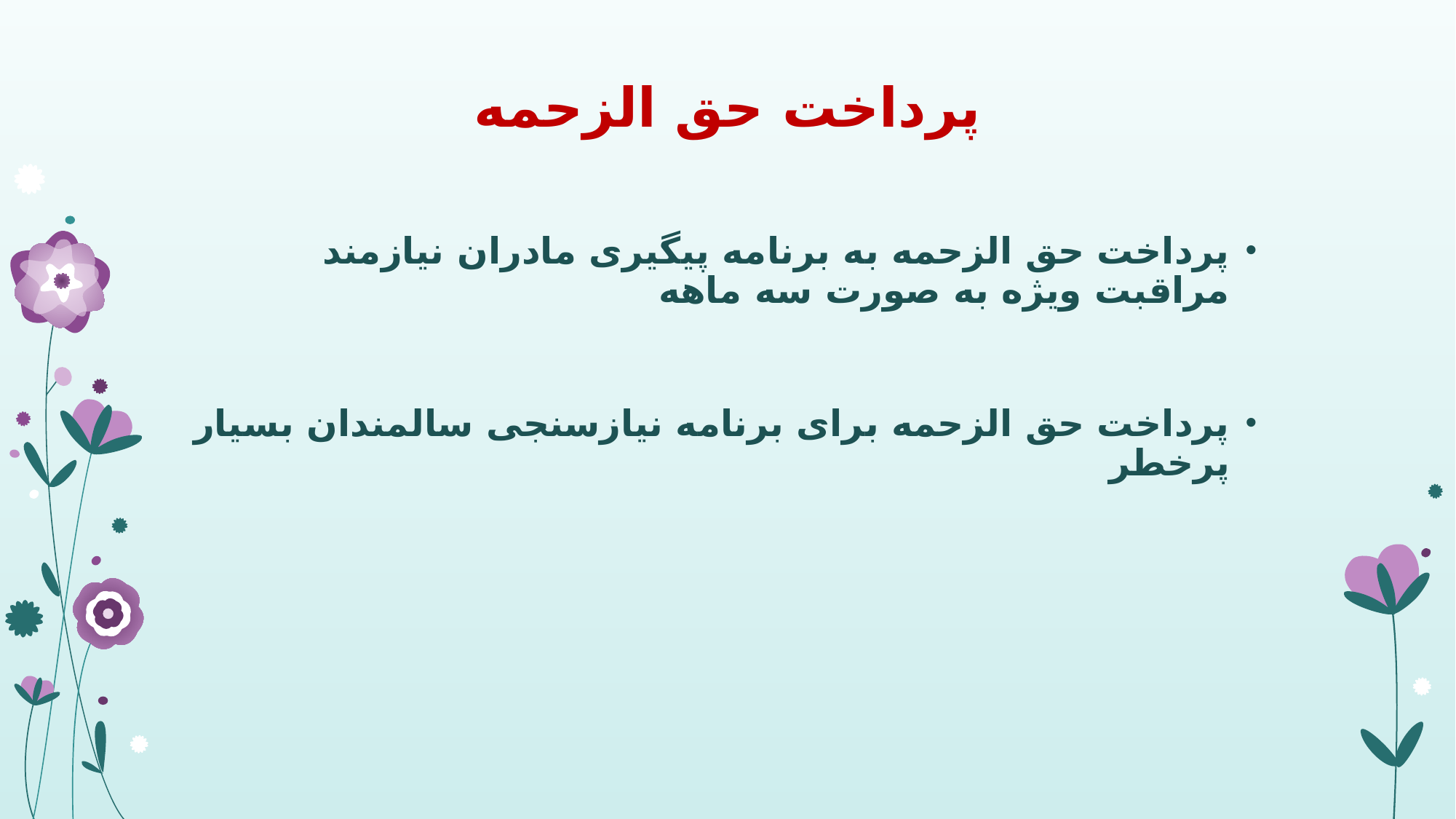

# پرداخت حق الزحمه
پرداخت حق الزحمه به برنامه پیگیری مادران نیازمند مراقبت ویژه به صورت سه ماهه

پرداخت حق الزحمه برای برنامه نیازسنجی سالمندان بسیار پرخطر